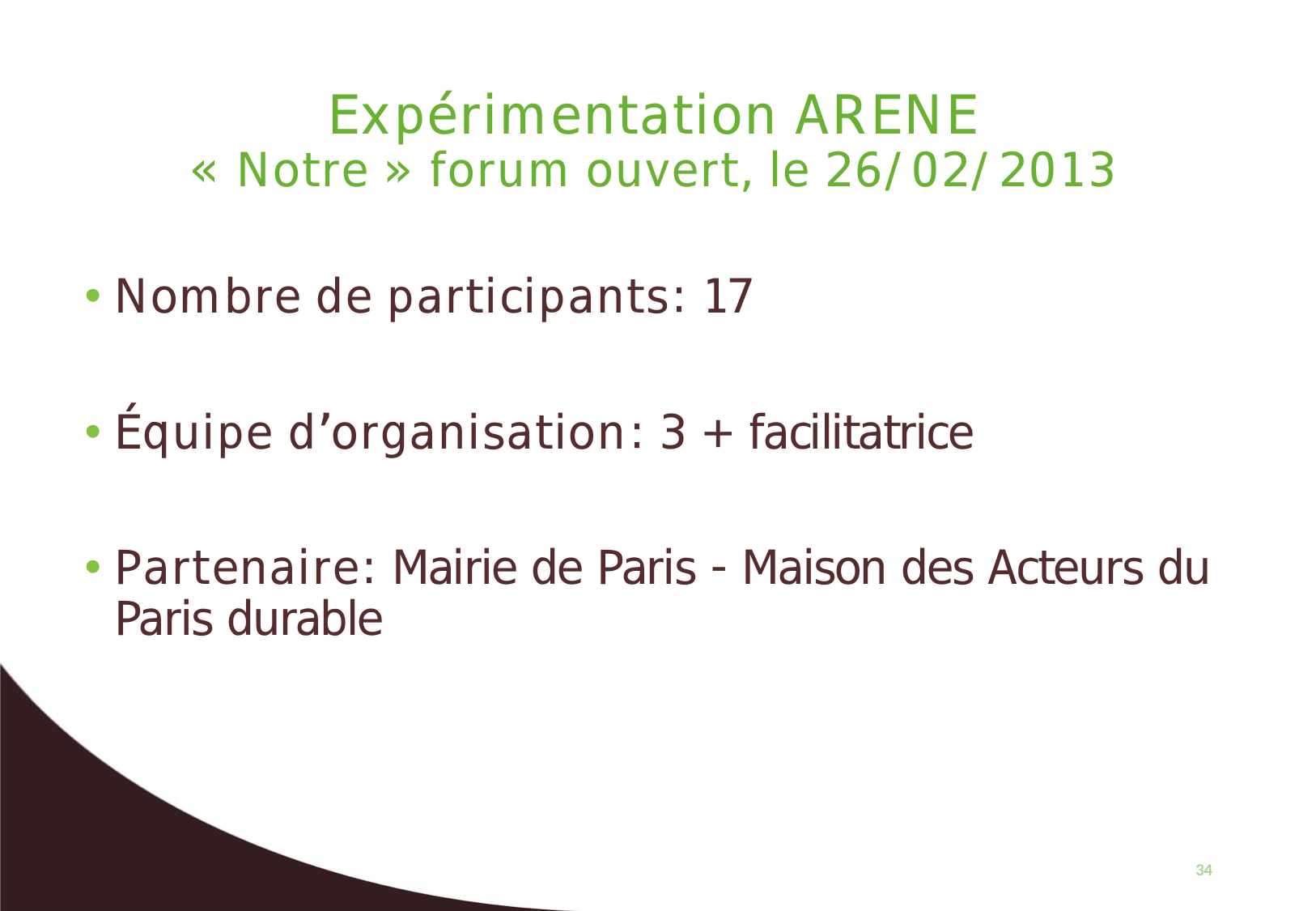

# Expérimentation ARENE « Notre » forum ouvert, le 26/02/2013
Nombre de participants: 17

Équipe d’organisation: 3 + facilitatrice

Partenaire: Mairie de Paris - Maison des Acteurs du Paris durable

34